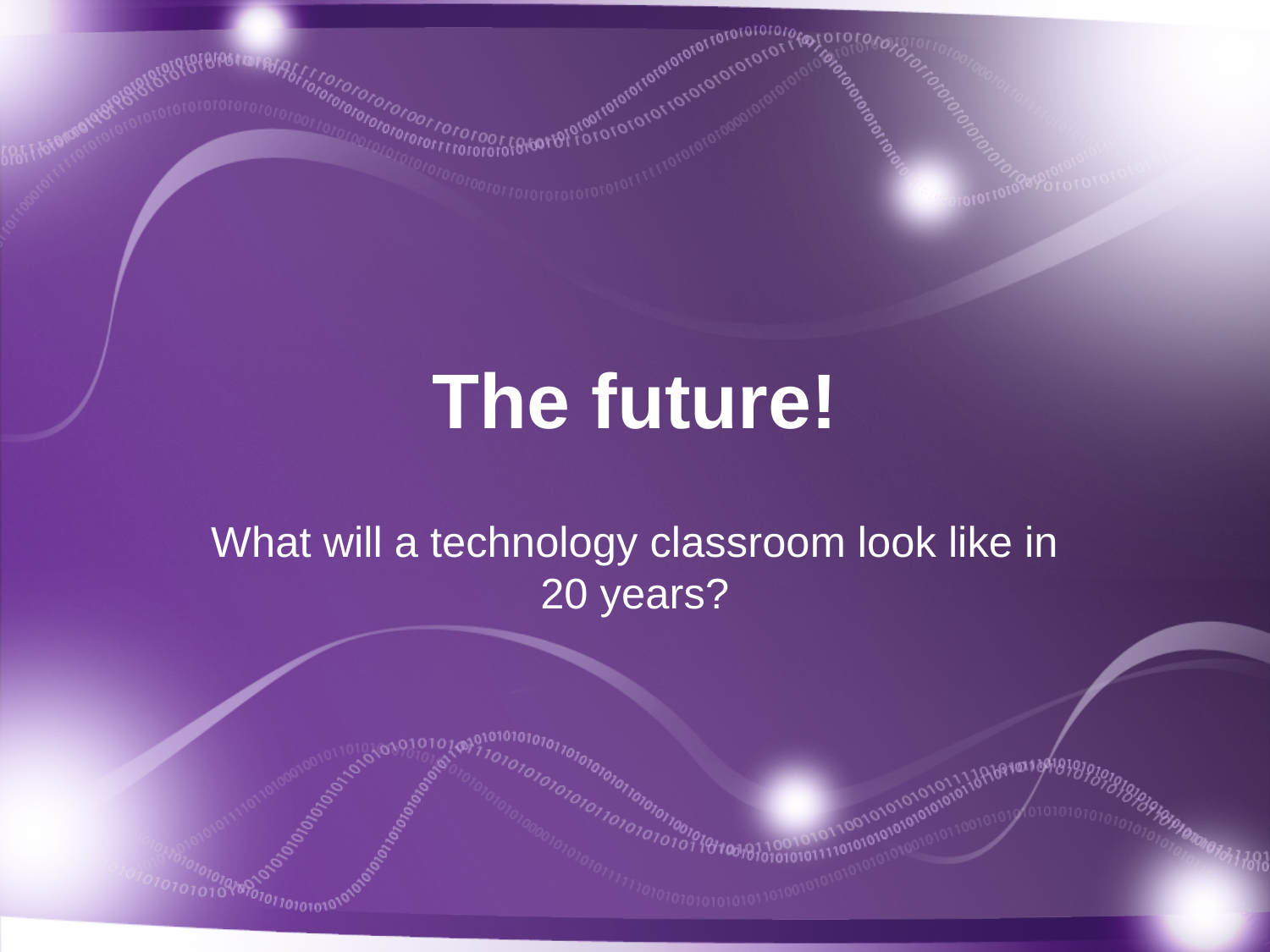

# The future!
What will a technology classroom look like in 20 years?